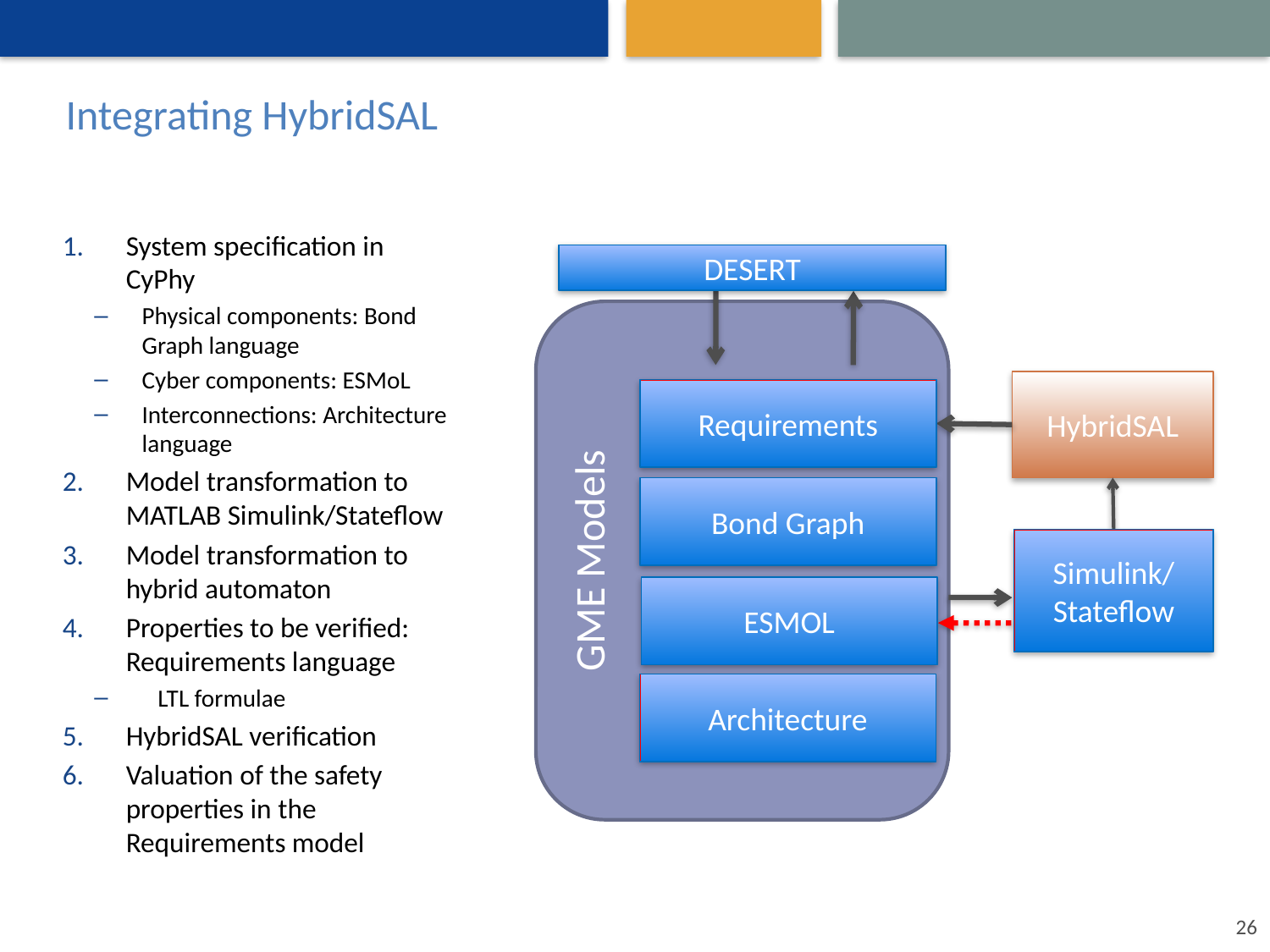

# Integrating HybridSAL
System specification in CyPhy
Physical components: Bond Graph language
Cyber components: ESMoL
Interconnections: Architecture language
Model transformation to MATLAB Simulink/Stateflow
Model transformation to hybrid automaton
Properties to be verified: Requirements language
LTL formulae
HybridSAL verification
Valuation of the safety properties in the Requirements model
DESERT
GME Models
HybridSAL
Requirements
Bond Graph
Simulink/
Stateflow
ESMOL
Architecture
26